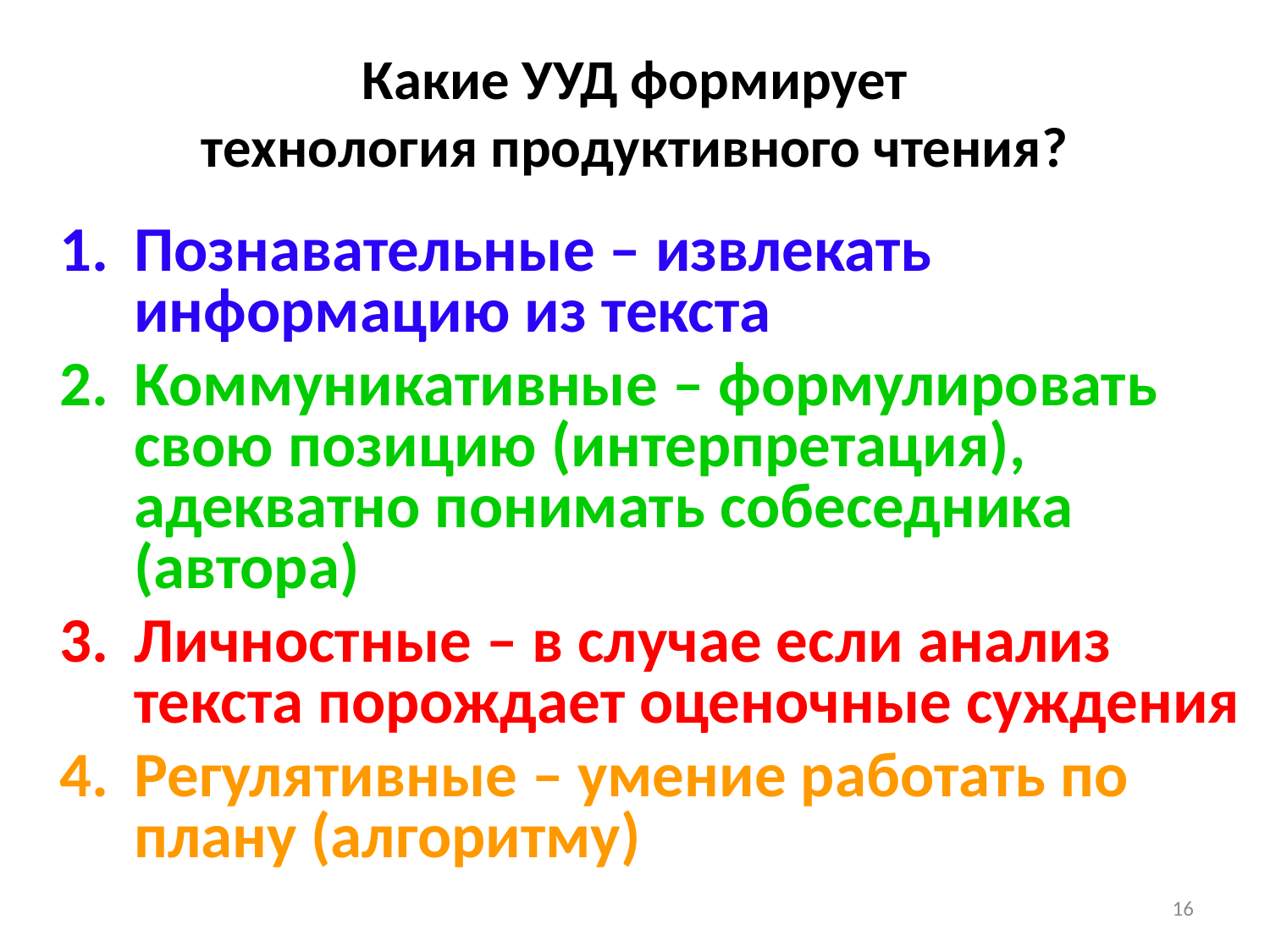

# Какие УУД формирует технология продуктивного чтения?
Познавательные – извлекать информацию из текста
Коммуникативные – формулировать свою позицию (интерпретация), адекватно понимать собеседника (автора)
Личностные – в случае если анализ текста порождает оценочные суждения
Регулятивные – умение работать по плану (алгоритму)
16